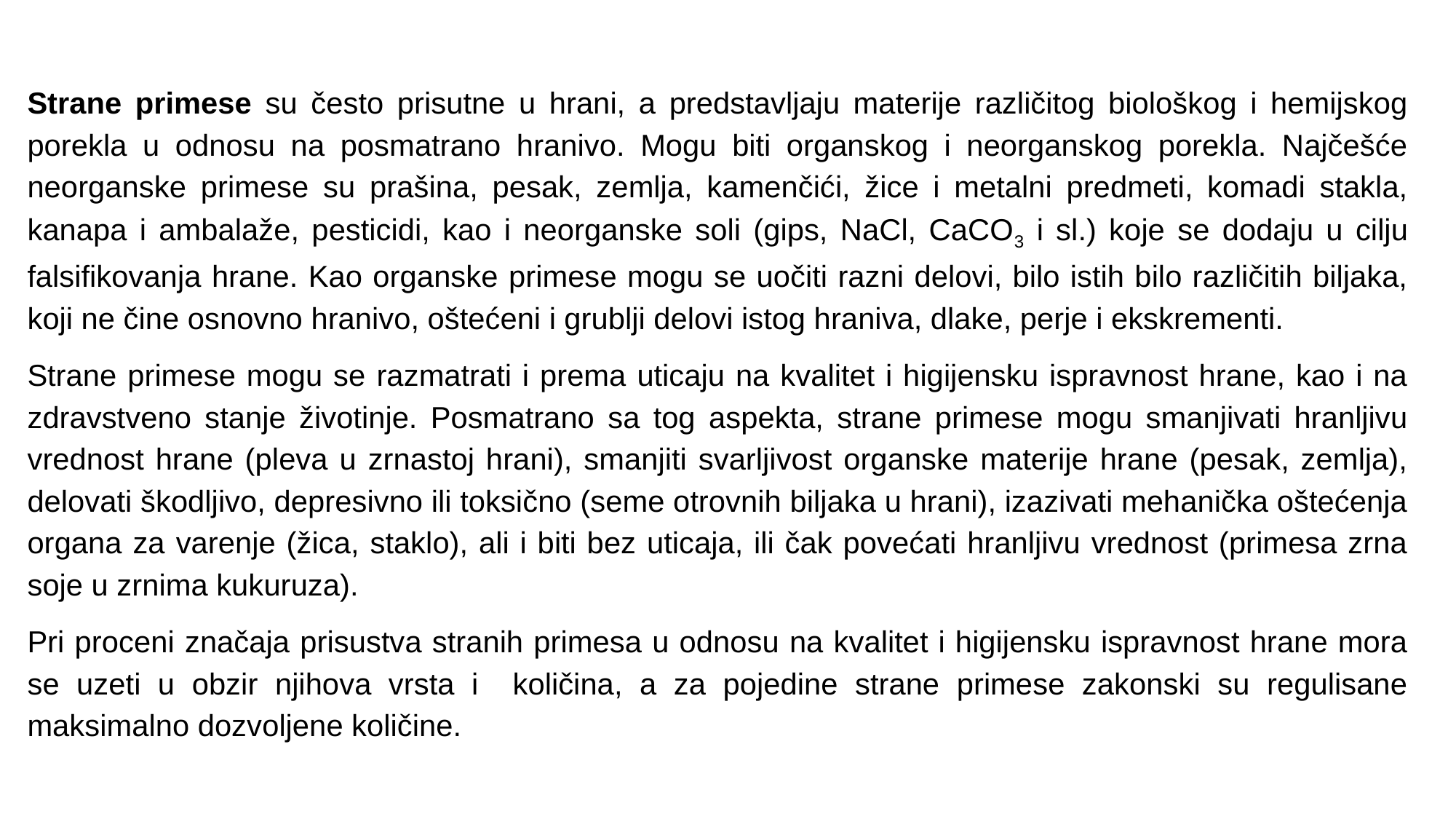

Strane primese su često prisutne u hrani, a predstavljaju materije različitog biološkog i hemijskog porekla u odnosu na posmatrano hranivo. Mogu biti organskog i neorganskog porekla. Najčešće neorganske primese su prašina, pesak, zemlja, kamenčići, žice i metalni predmeti, komadi stakla, kanapa i ambalaže, pesticidi, kao i neorganske soli (gips, NaCl, CaCO3 i sl.) koje se dodaju u cilju falsifikovanja hrane. Kao organske primese mogu se uočiti razni delovi, bilo istih bilo različitih biljaka, koji ne čine osnovno hranivo, oštećeni i grublji delovi istog hraniva, dlake, perje i ekskrementi.
Strane primese mogu se razmatrati i prema uticaju na kvalitet i higijensku ispravnost hrane, kao i na zdravstveno stanje životinje. Posmatrano sa tog aspekta, strane primese mogu smanjivati hranljivu vrednost hrane (pleva u zrnastoj hrani), smanjiti svarljivost organske materije hrane (pesak, zemlja), delovati škodljivo, depresivno ili toksično (seme otrovnih biljaka u hrani), izazivati mehanička oštećenja organa za varenje (žica, staklo), ali i biti bez uticaja, ili čak povećati hranljivu vrednost (primesa zrna soje u zrnima kukuruza).
Pri proceni značaja prisustva stranih primesa u odnosu na kvalitet i higijensku ispravnost hrane mora se uzeti u obzir njihova vrsta i  količina, a za pojedine strane primese zakonski su regulisane maksimalno dozvoljene količine.